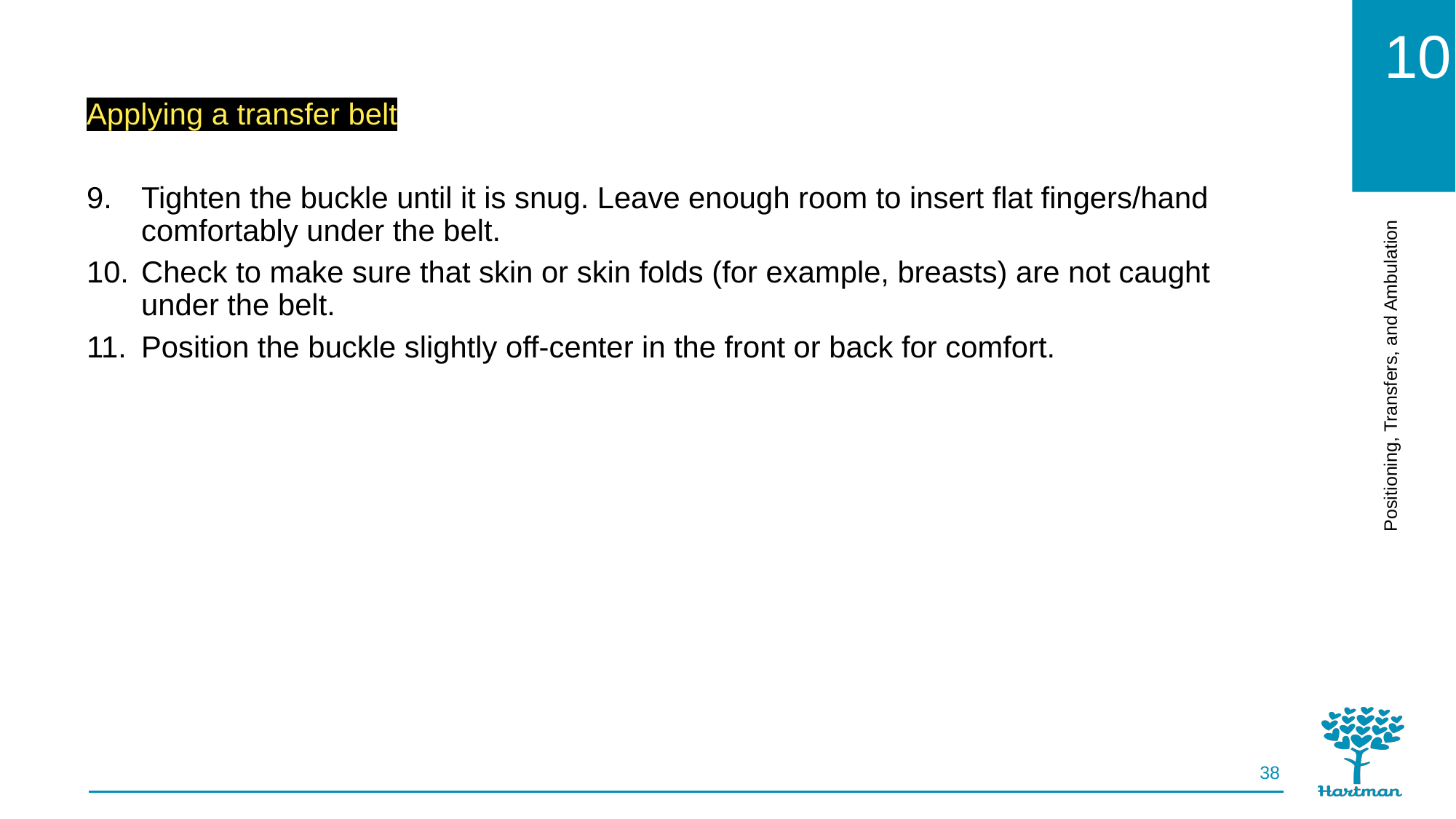

Applying a transfer belt

Tighten the buckle until it is snug. Leave enough room to insert flat fingers/hand comfortably under the belt.
Check to make sure that skin or skin folds (for example, breasts) are not caught under the belt.
Position the buckle slightly off-center in the front or back for comfort.

38